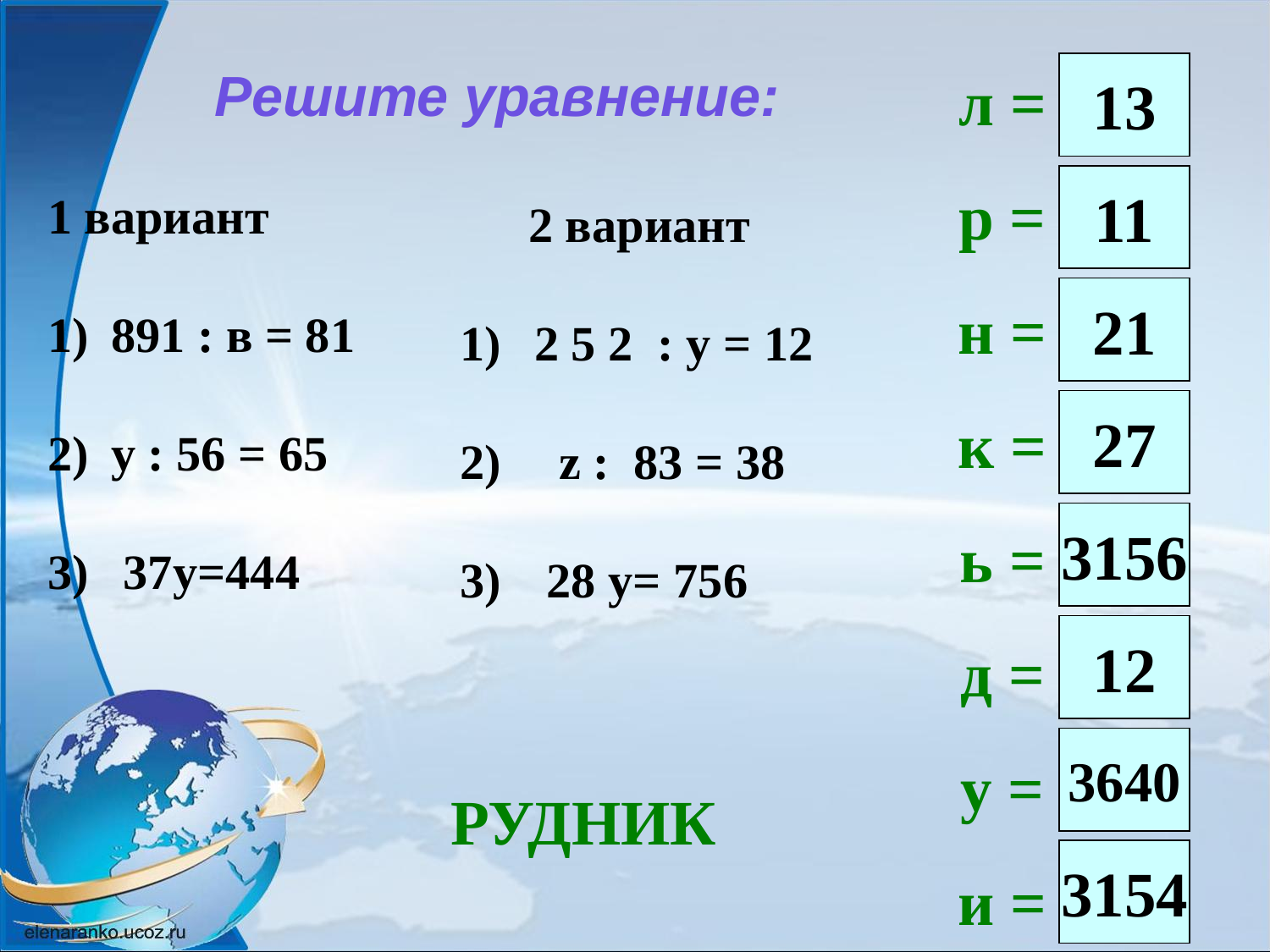

л =
р =
н =
к =
ь =
д =
у =
и =
Решите уравнение:
13
11
21
27
3156
12
3640
3154
1 вариант

891 : в = 81

у : 56 = 65

 37у=444

2 вариант

2 5 2  : у = 12

  z :  83 = 38

 28 y= 756
РУДНИК